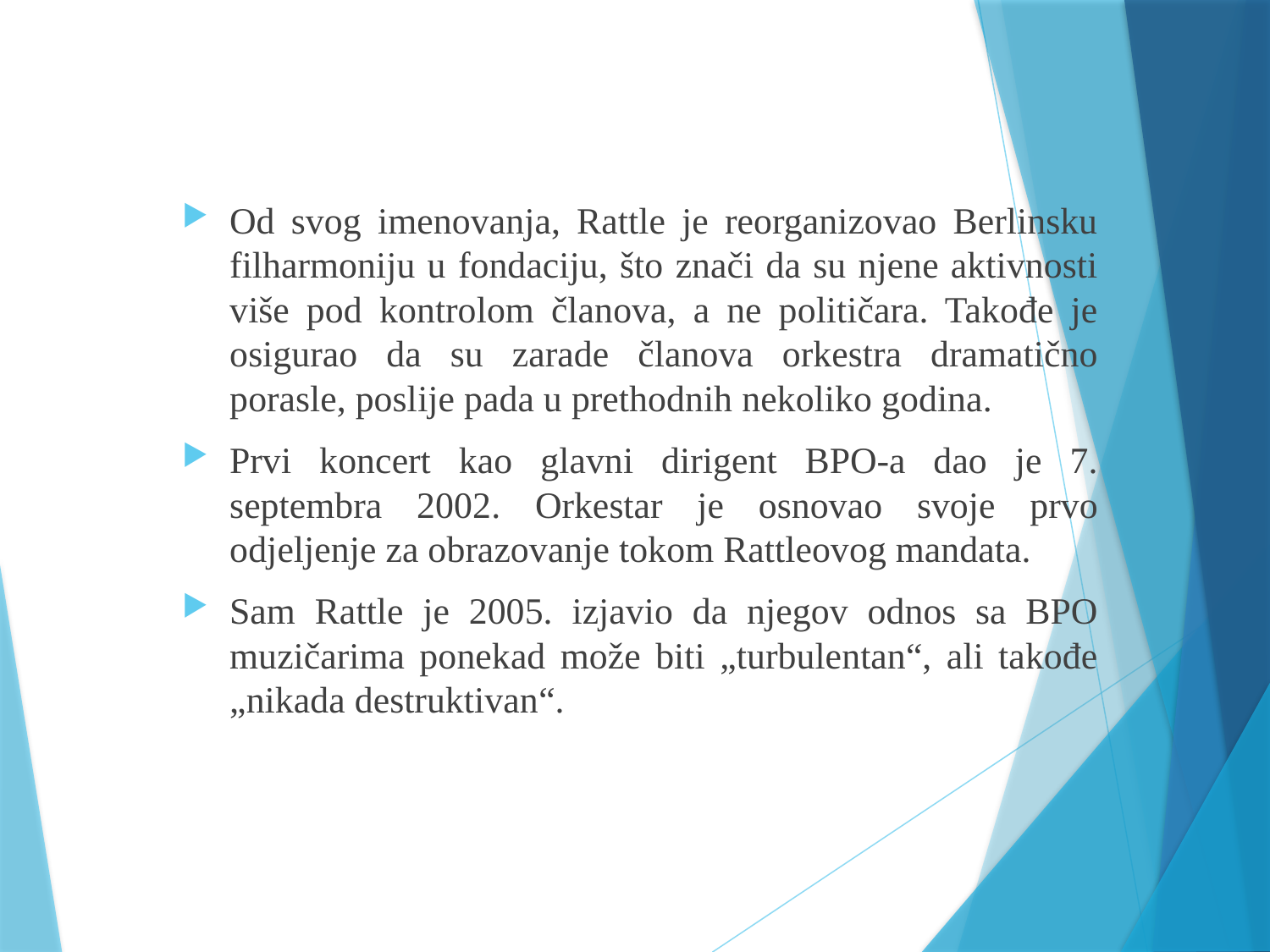

Od svog imenovanja, Rattle je reorganizovao Berlinsku filharmoniju u fondaciju, što znači da su njene aktivnosti više pod kontrolom članova, a ne političara. Takođe je osigurao da su zarade članova orkestra dramatično porasle, poslije pada u prethodnih nekoliko godina.
Prvi koncert kao glavni dirigent BPO-a dao je 7. septembra 2002. Orkestar je osnovao svoje prvo odjeljenje za obrazovanje tokom Rattleovog mandata.
Sam Rattle je 2005. izjavio da njegov odnos sa BPO muzičarima ponekad može biti „turbulentan“, ali takođe „nikada destruktivan“.